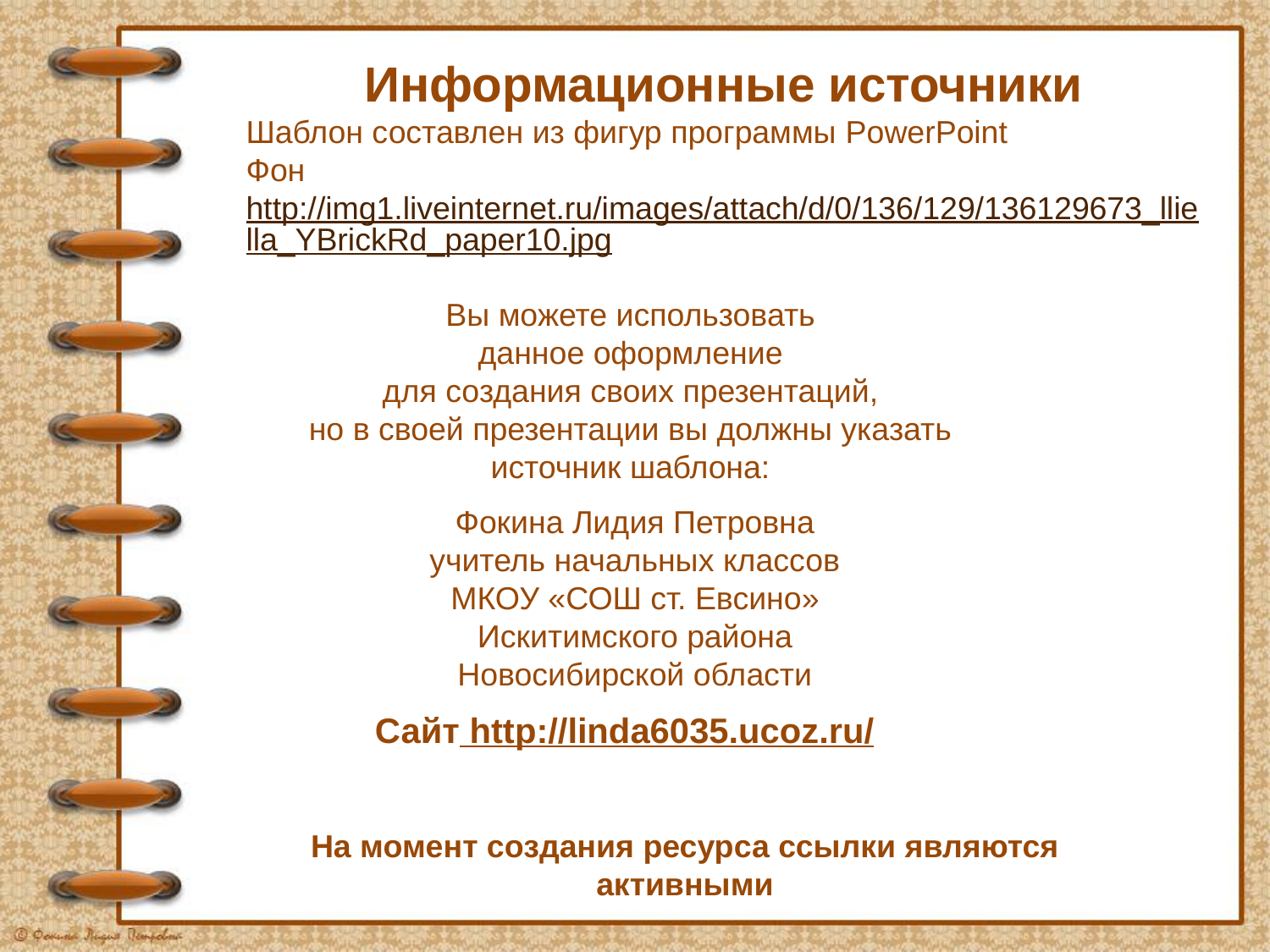

Информационные источники
Шаблон составлен из фигур программы PowerPoint
Фон http://img1.liveinternet.ru/images/attach/d/0/136/129/136129673_lliella_YBrickRd_paper10.jpg
Вы можете использовать
данное оформление
для создания своих презентаций,
но в своей презентации вы должны указать
источник шаблона:

Фокина Лидия Петровна
учитель начальных классов
МКОУ «СОШ ст. Евсино»
Искитимского района
Новосибирской области
Сайт http://linda6035.ucoz.ru/
На момент создания ресурса ссылки являются активными